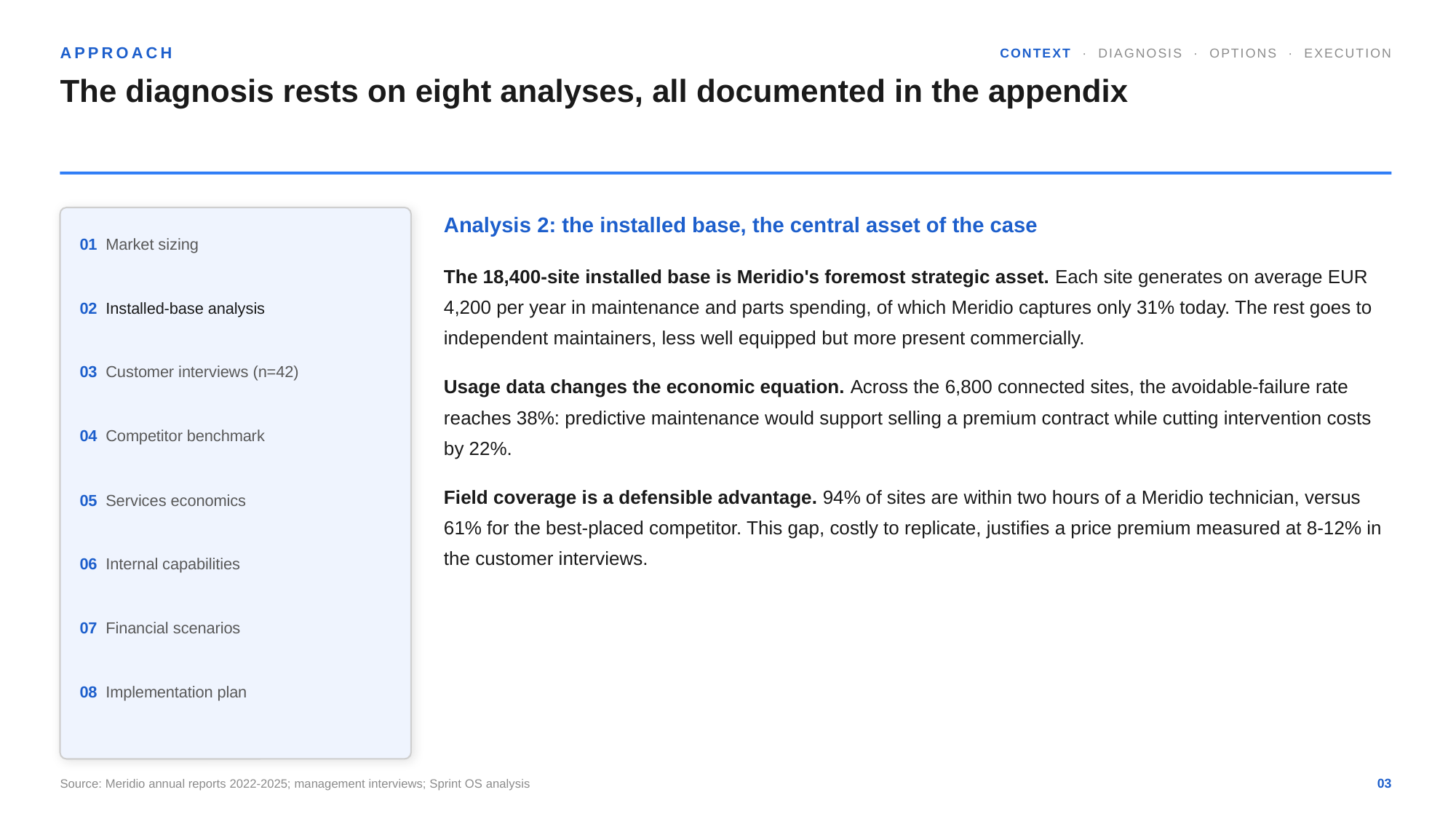

APPROACH
CONTEXT  ·  DIAGNOSIS  ·  OPTIONS  ·  EXECUTION
The diagnosis rests on eight analyses, all documented in the appendix

Analysis 2: the installed base, the central asset of the case
01  Market sizing
The 18,400-site installed base is Meridio's foremost strategic asset. Each site generates on average EUR 4,200 per year in maintenance and parts spending, of which Meridio captures only 31% today. The rest goes to independent maintainers, less well equipped but more present commercially.
Usage data changes the economic equation. Across the 6,800 connected sites, the avoidable-failure rate reaches 38%: predictive maintenance would support selling a premium contract while cutting intervention costs by 22%.
Field coverage is a defensible advantage. 94% of sites are within two hours of a Meridio technician, versus 61% for the best-placed competitor. This gap, costly to replicate, justifies a price premium measured at 8-12% in the customer interviews.
02  Installed-base analysis
03  Customer interviews (n=42)
04  Competitor benchmark
05  Services economics
06  Internal capabilities
07  Financial scenarios
08  Implementation plan
Source: Meridio annual reports 2022-2025; management interviews; Sprint OS analysis
03